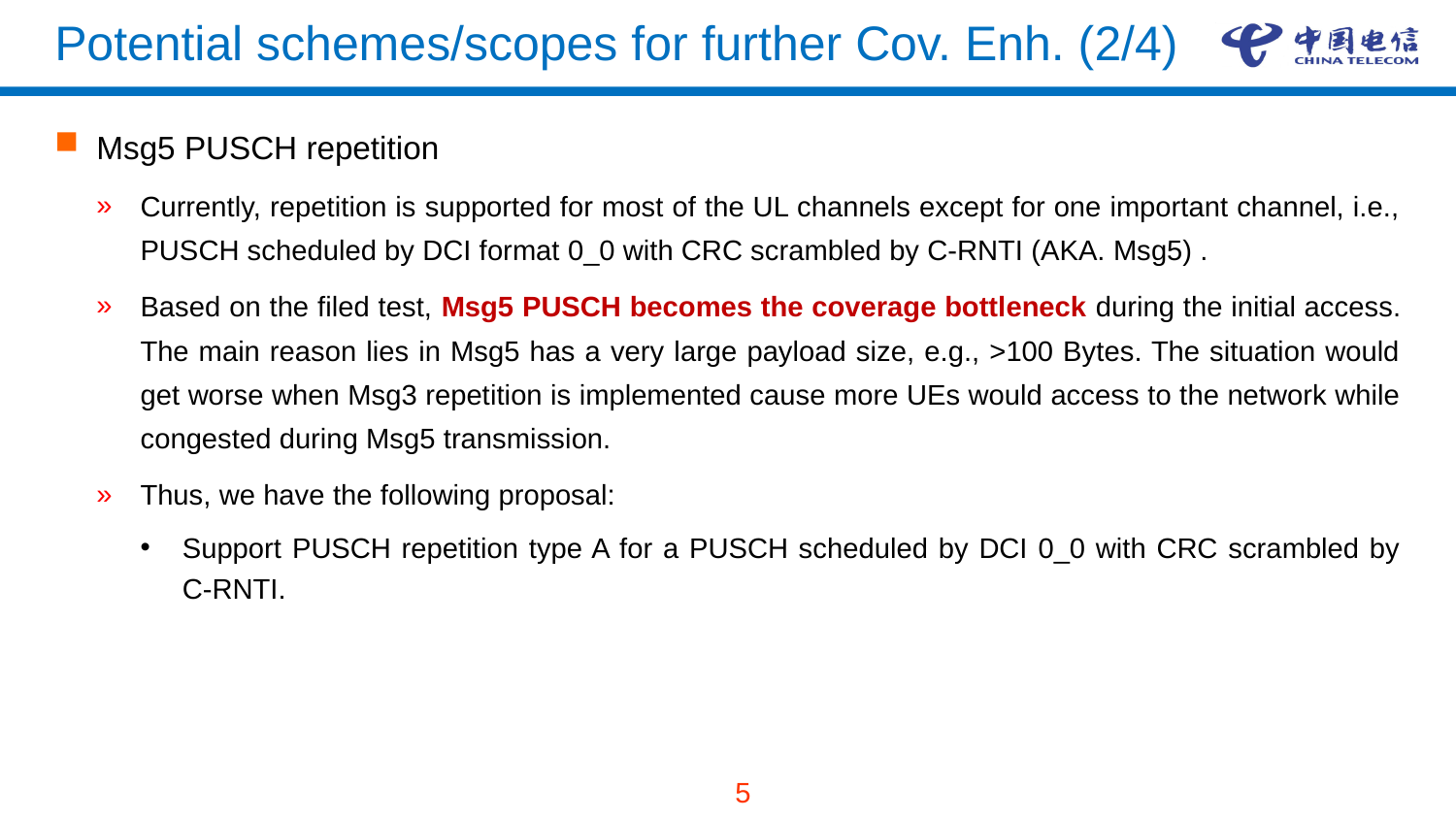

# Potential schemes/scopes for further Cov. Enh. (2/4)
Msg5 PUSCH repetition
Currently, repetition is supported for most of the UL channels except for one important channel, i.e., PUSCH scheduled by DCI format 0_0 with CRC scrambled by C-RNTI (AKA. Msg5) .
Based on the filed test, Msg5 PUSCH becomes the coverage bottleneck during the initial access. The main reason lies in Msg5 has a very large payload size, e.g., >100 Bytes. The situation would get worse when Msg3 repetition is implemented cause more UEs would access to the network while congested during Msg5 transmission.
Thus, we have the following proposal:
Support PUSCH repetition type A for a PUSCH scheduled by DCI 0_0 with CRC scrambled by C-RNTI.
5